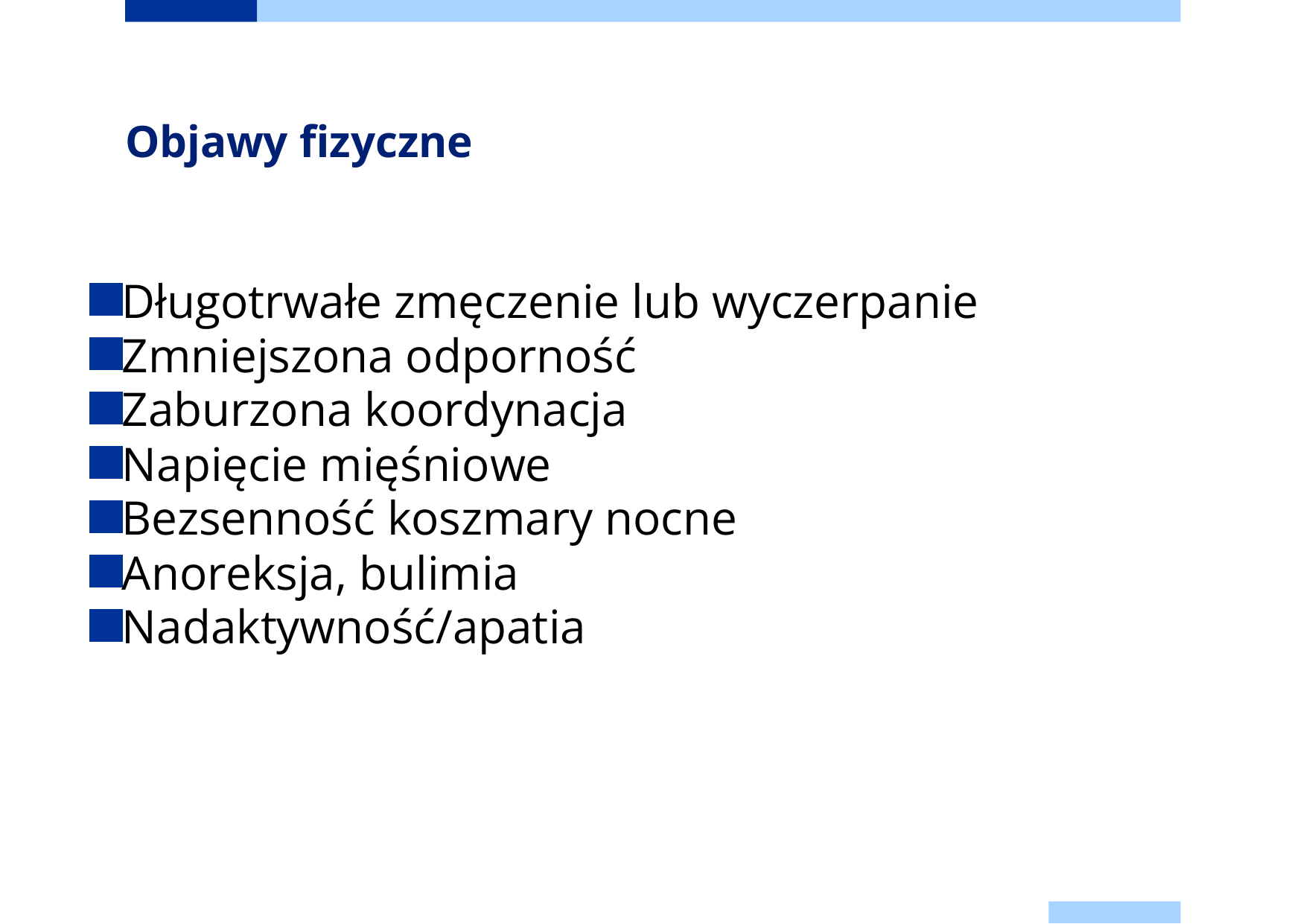

# Objawy fizyczne
Długotrwałe zmęczenie lub wyczerpanie
Zmniejszona odporność
Zaburzona koordynacja
Napięcie mięśniowe
Bezsenność koszmary nocne
Anoreksja, bulimia
Nadaktywność/apatia